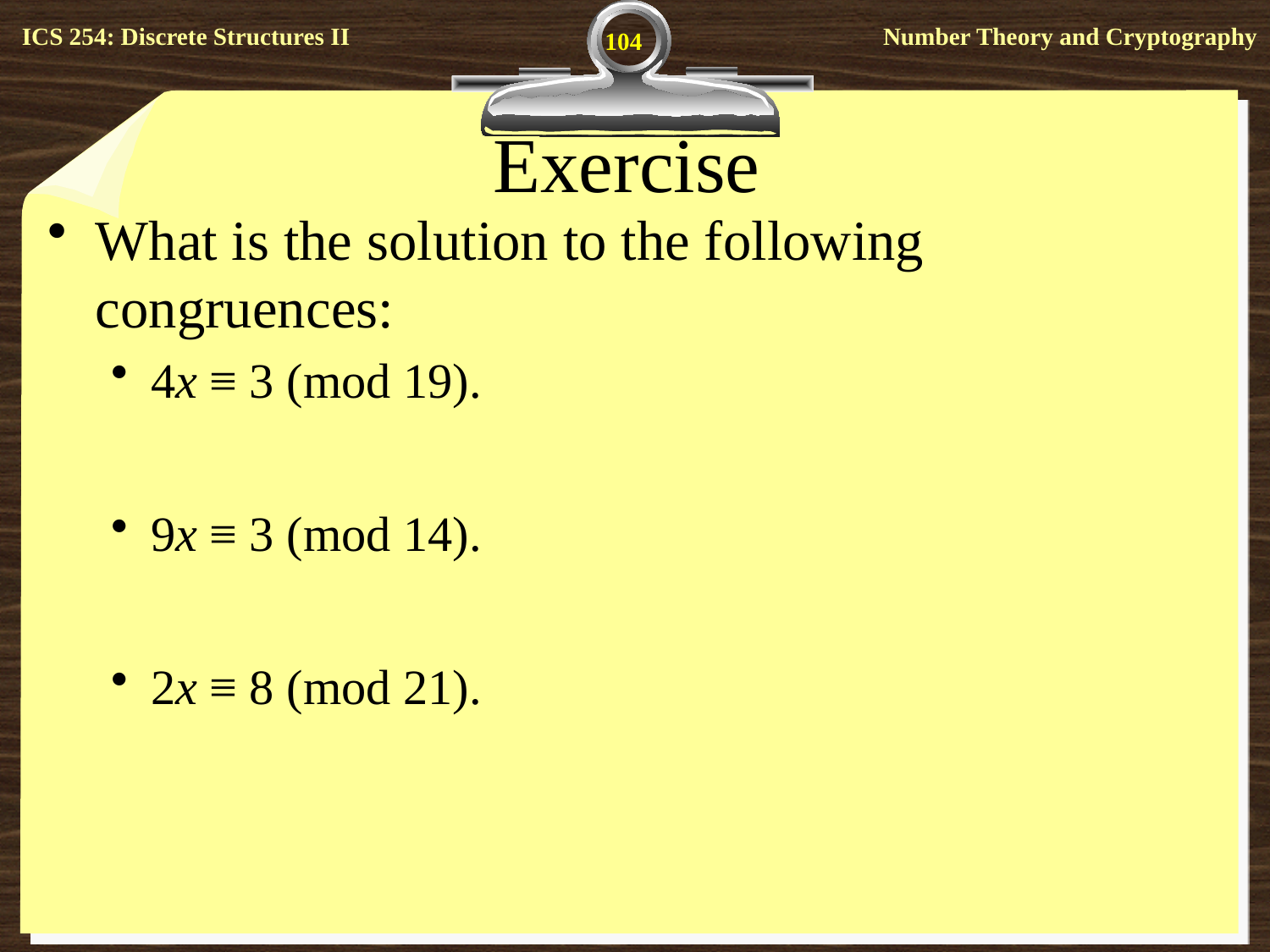

104
# Exercise
What is the solution to the following congruences:
4x ≡ 3 (mod 19).

9x ≡ 3 (mod 14).

2x ≡ 8 (mod 21).